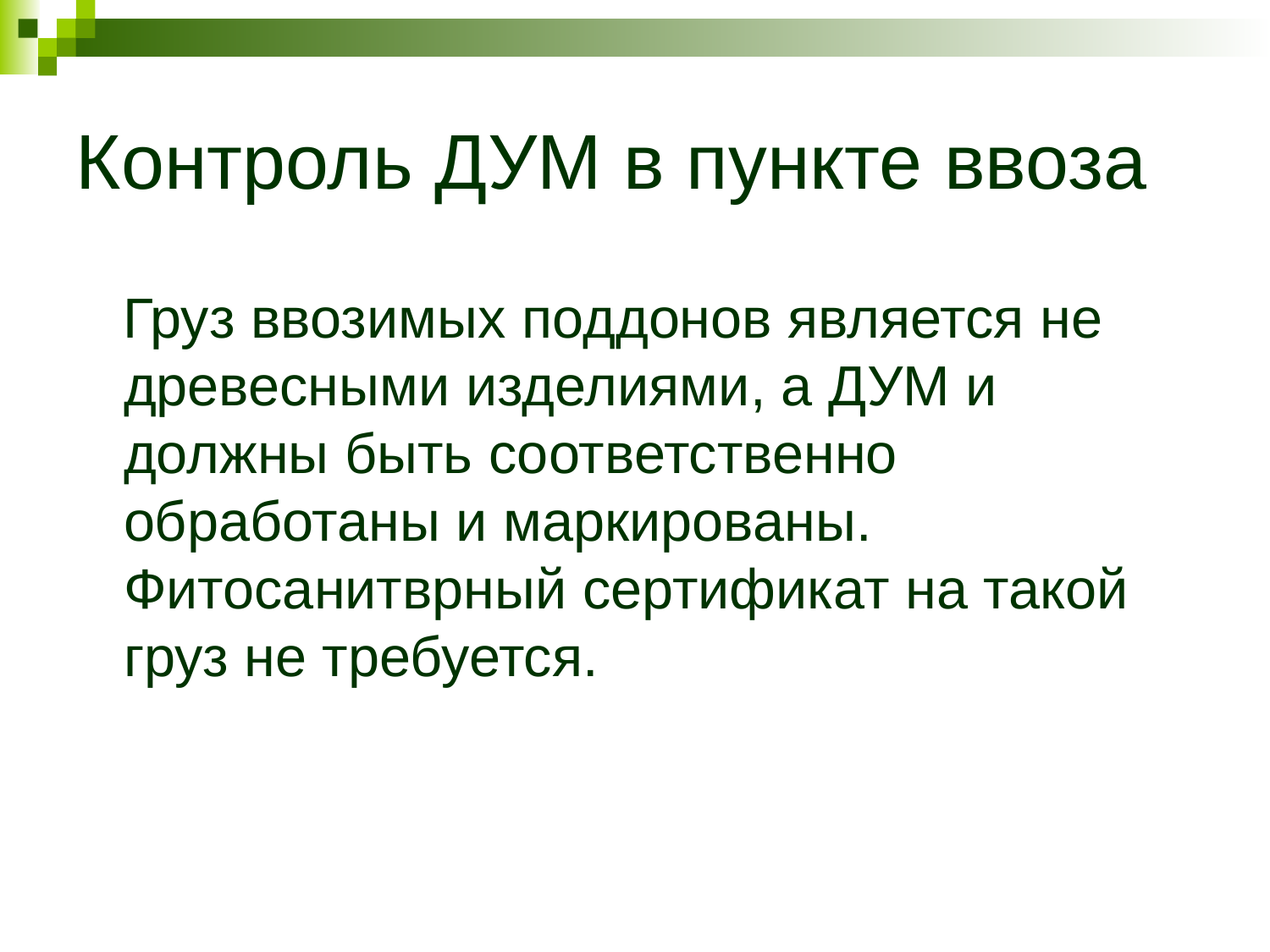

# Контроль ДУМ в пункте ввоза
   Груз ввозимых поддонов является не древесными изделиями, а ДУМ и должны быть соответственно обработаны и маркированы.  Фитосанитврный сертификат на такой груз не требуется.